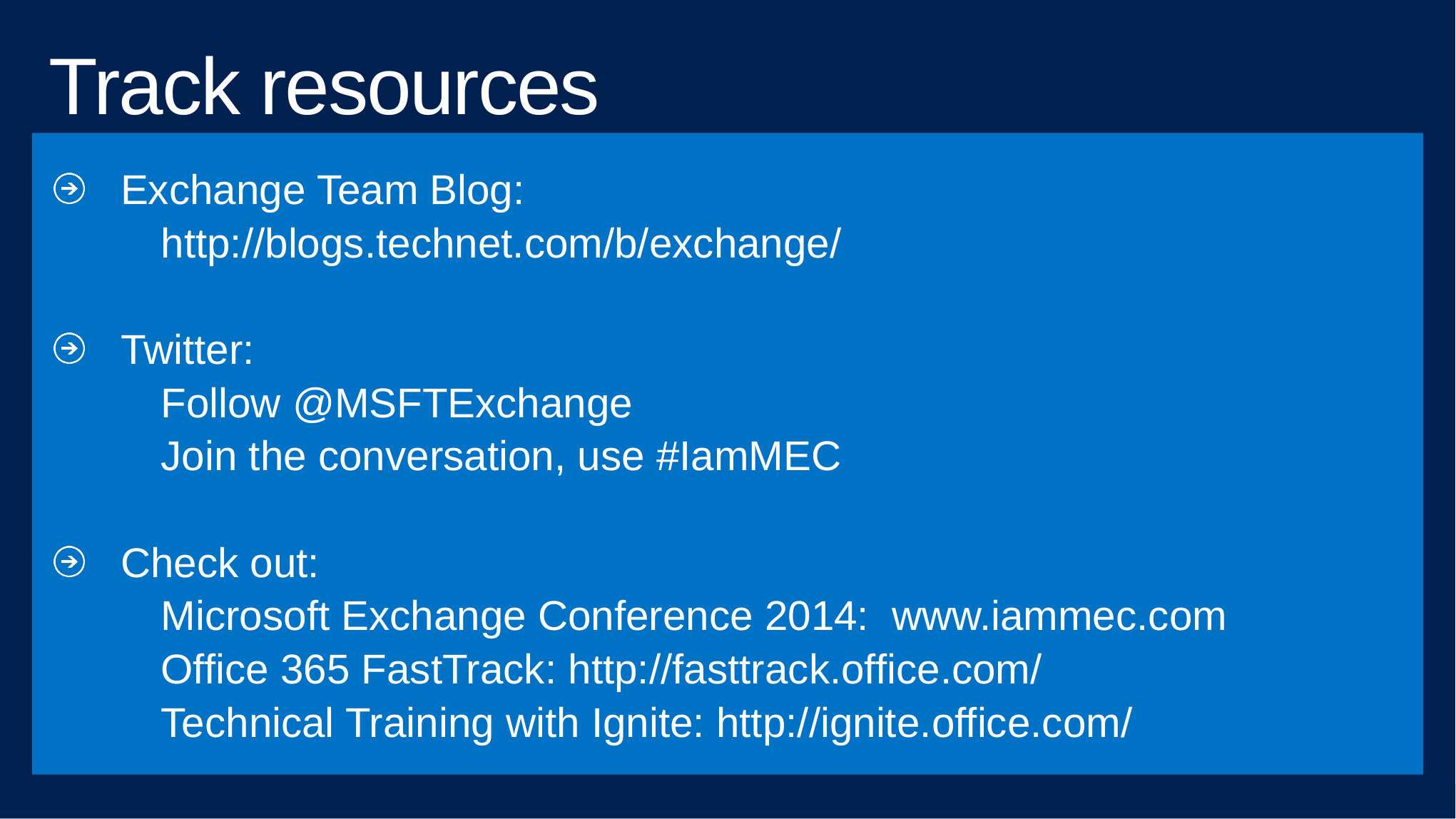

# Track resources

Exchange Team Blog:
	http://blogs.technet.com/b/exchange/

Twitter:
	Follow @MSFTExchange
	Join the conversation, use #IamMEC

Check out:
	Microsoft Exchange Conference 2014:  www.iammec.com
	Office 365 FastTrack: http://fasttrack.office.com//
	Technical Training with Ignite: http://ignite.office.com/